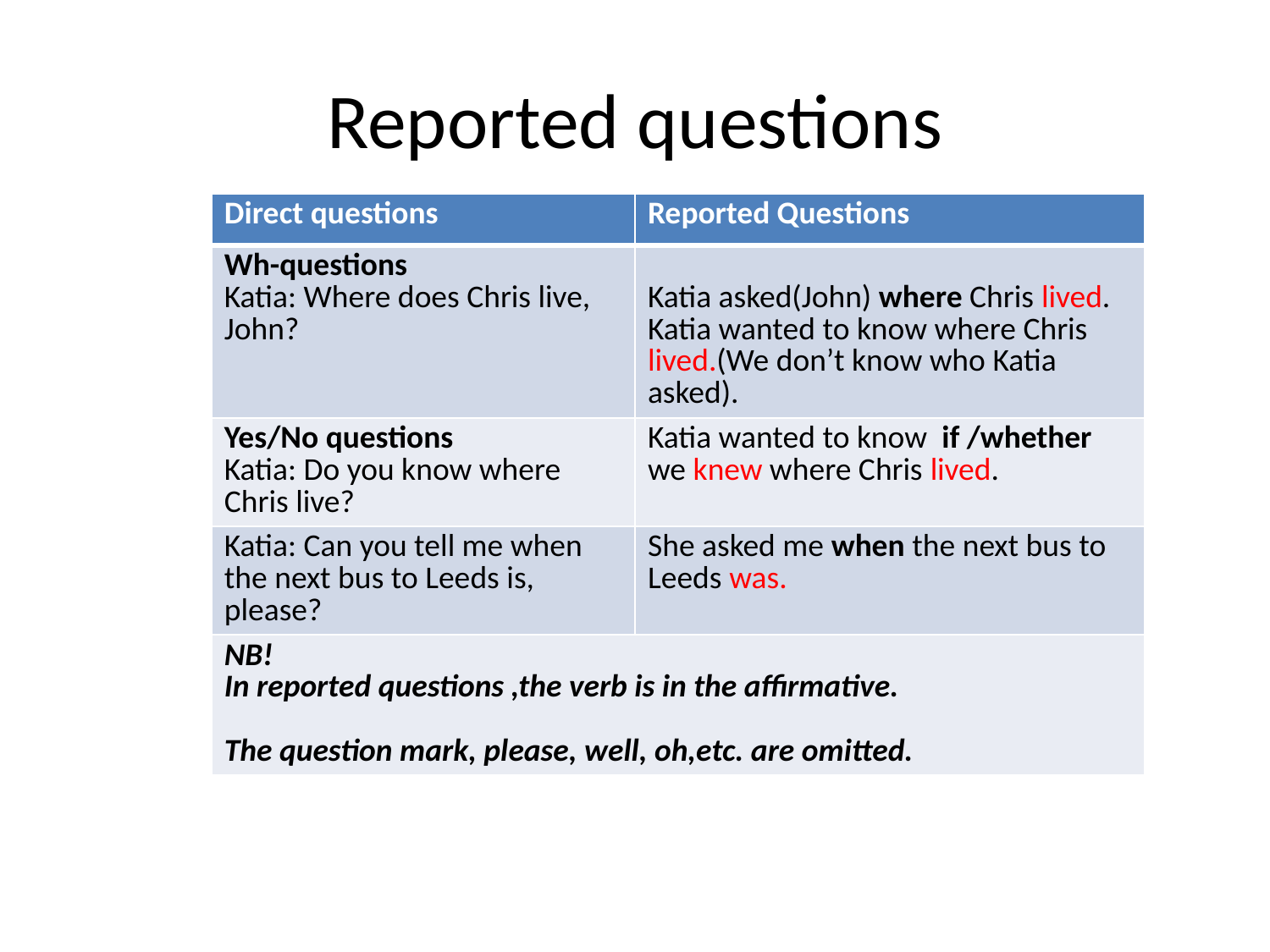

# Reported questions
| Direct questions | Reported Questions |
| --- | --- |
| Wh-questions Katia: Where does Chris live, John? | Katia asked(John) where Chris lived. Katia wanted to know where Chris lived.(We don’t know who Katia asked). |
| Yes/No questions Katia: Do you know where Chris live? | Katia wanted to know if /whether we knew where Chris lived. |
| Katia: Can you tell me when the next bus to Leeds is, please? | She asked me when the next bus to Leeds was. |
| NB! In reported questions ,the verb is in the affirmative. The question mark, please, well, oh,etc. are omitted. |  |